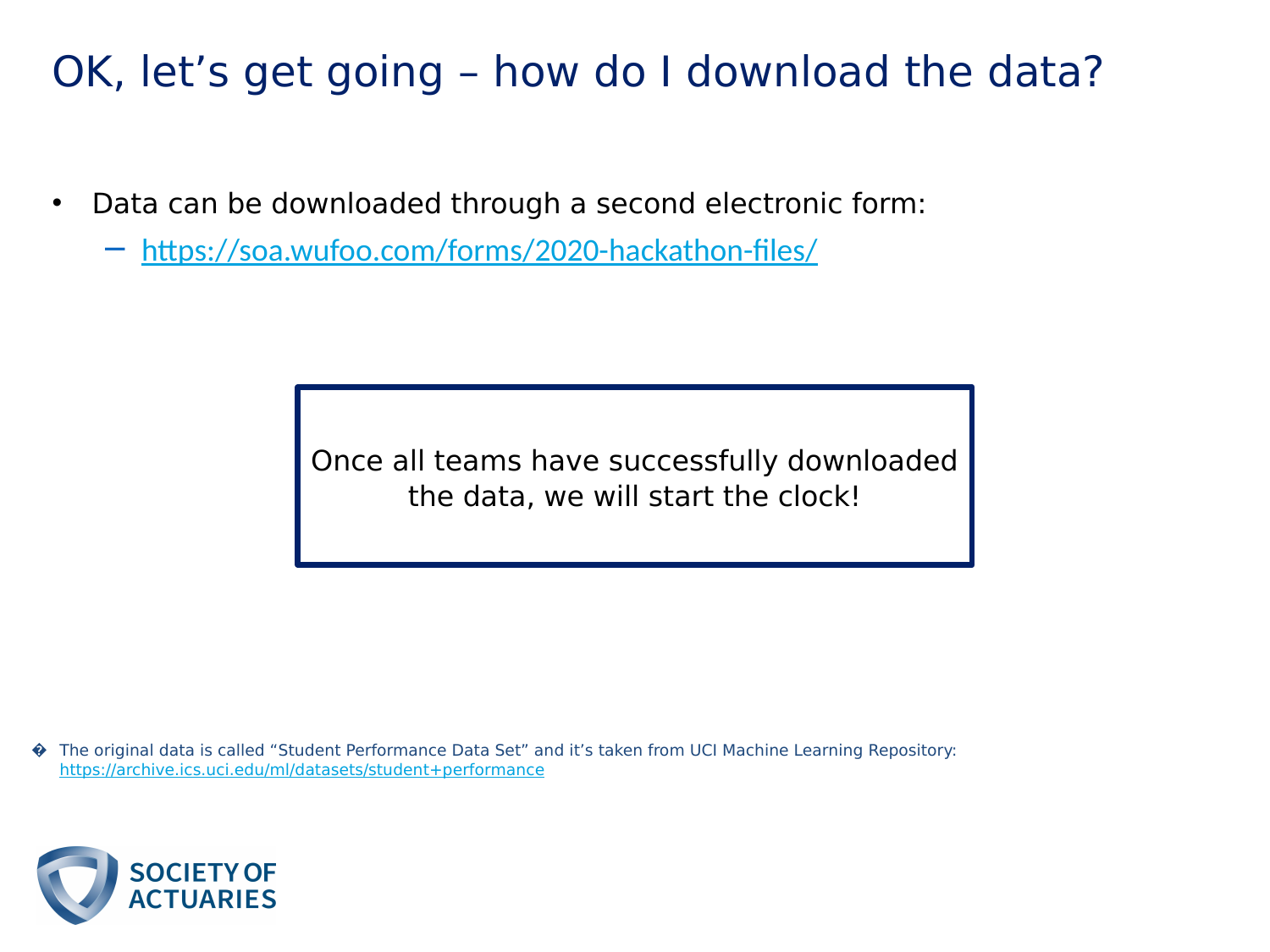

# OK, let’s get going – how do I download the data?
Data can be downloaded through a second electronic form:
https://soa.wufoo.com/forms/2020-hackathon-files/

Once all teams have successfully downloaded the data, we will start the clock!
The original data is called “Student Performance Data Set” and it’s taken from UCI Machine Learning Repository: https://archive.ics.uci.edu/ml/datasets/student+performance